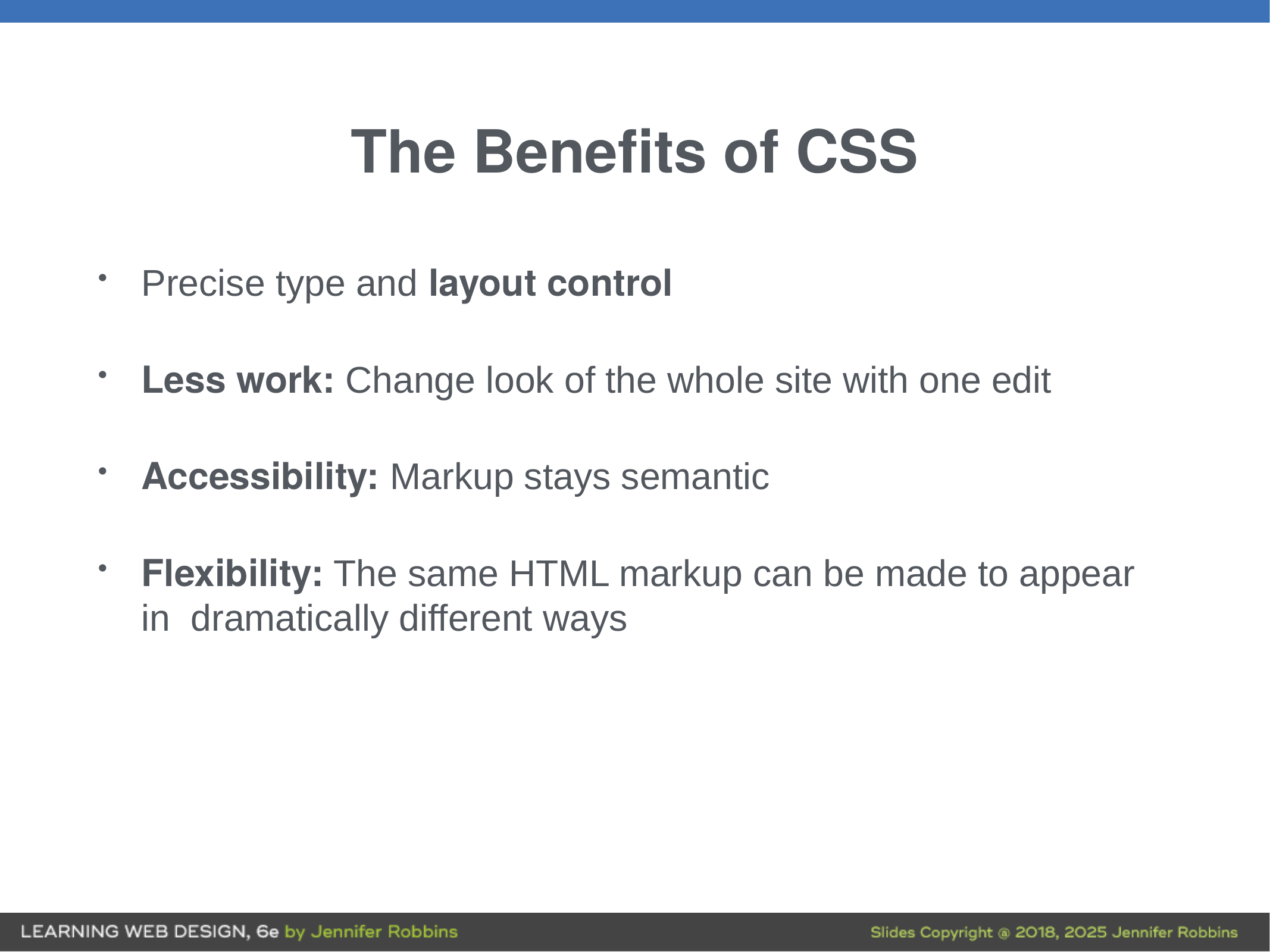

# The Benefits of CSS
Precise type and layout control
Less work: Change look of the whole site with one edit
Accessibility: Markup stays semantic
Flexibility: The same HTML markup can be made to appear in  dramatically different ways